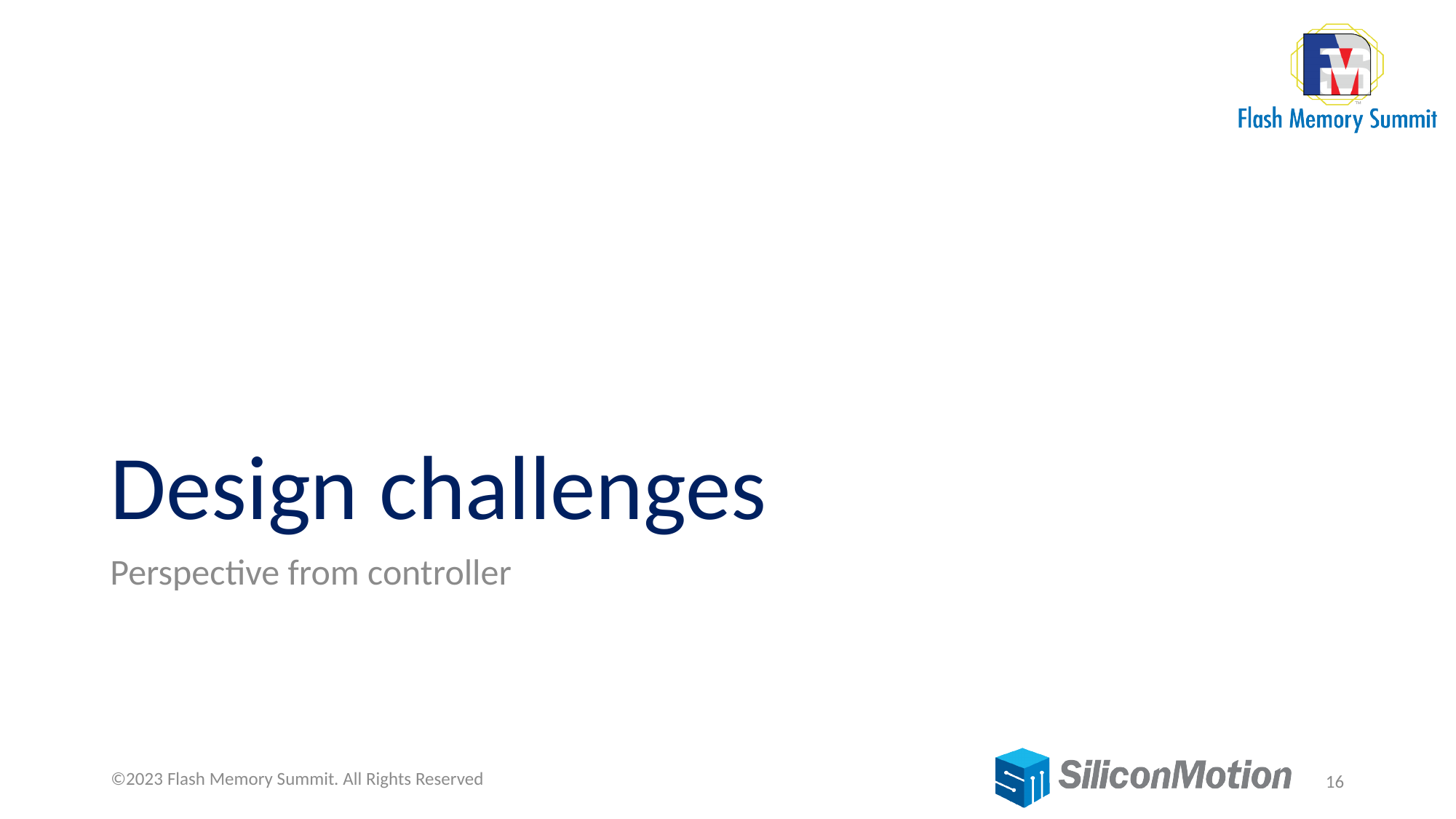

# Design challenges
Perspective from controller
©2023 Flash Memory Summit. All Rights Reserved
16